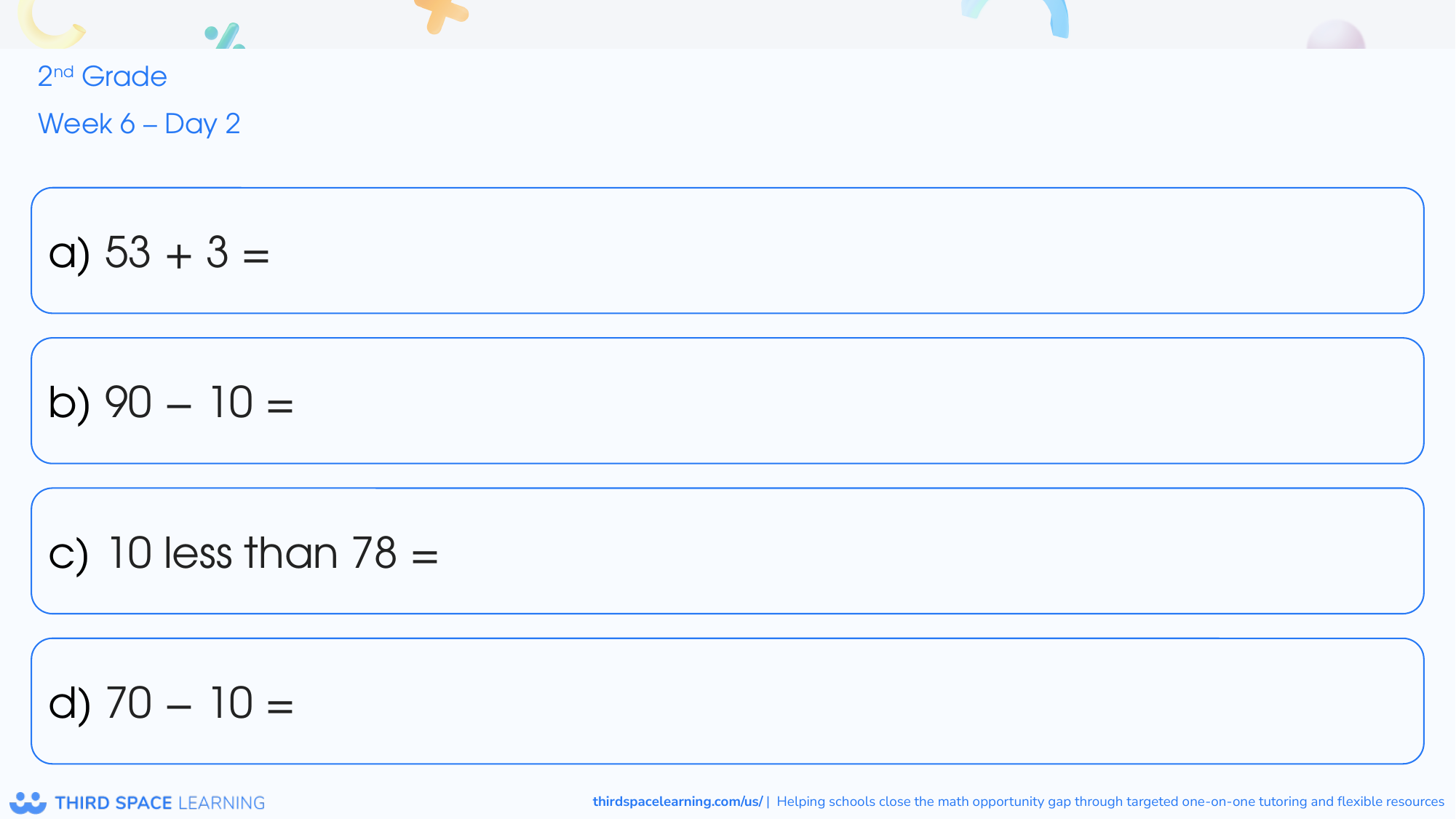

2nd Grade
Week 6 – Day 2
53 + 3 =
90 − 10 =
10 less than 78 =
70 − 10 =